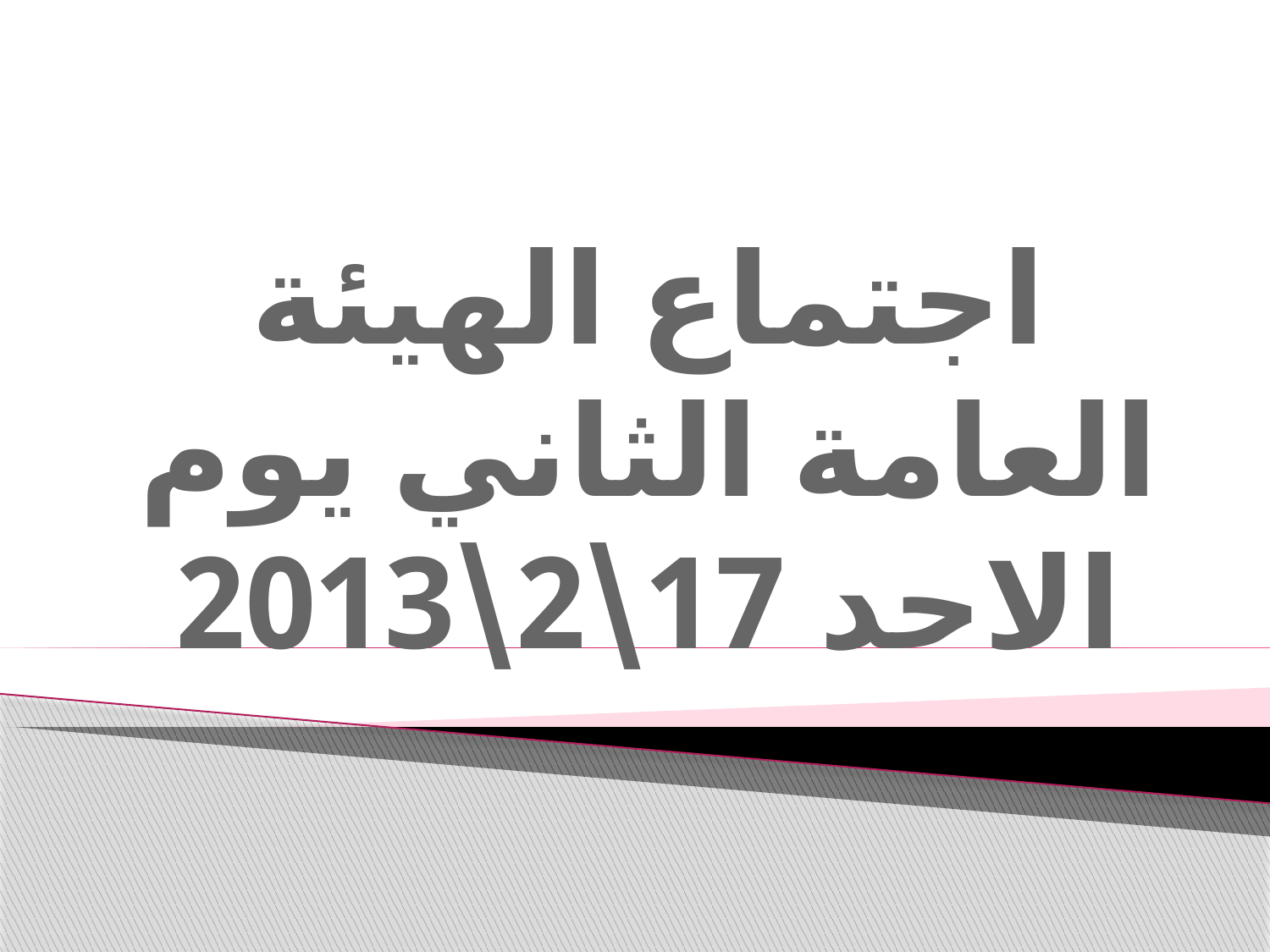

# اجتماع الهيئة العامة الثاني يوم الاحد 17\2\2013